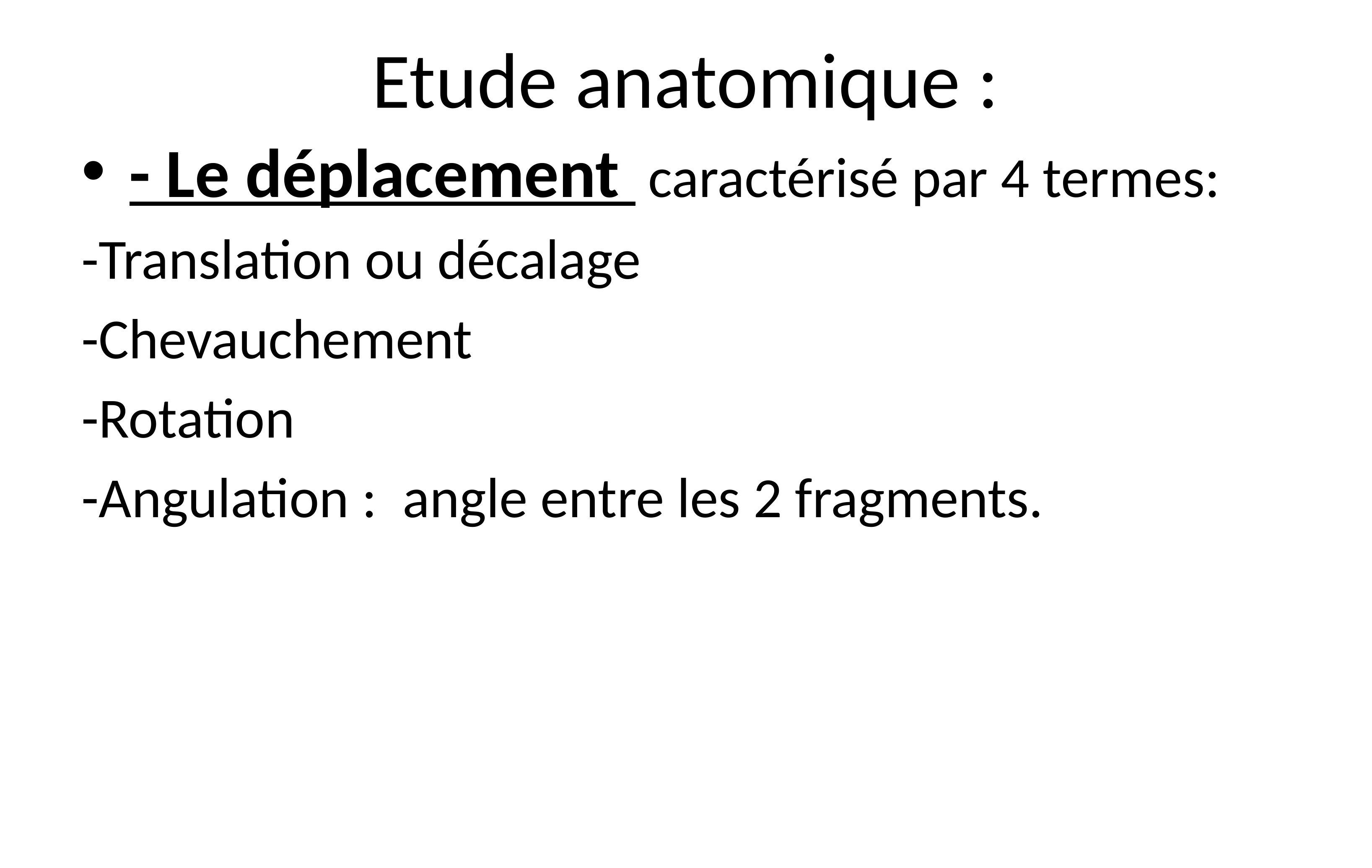

# Etude anatomique :
- Le déplacement  caractérisé par 4 termes:
-Translation ou décalage
-Chevauchement
-Rotation
-Angulation :  angle entre les 2 fragments.